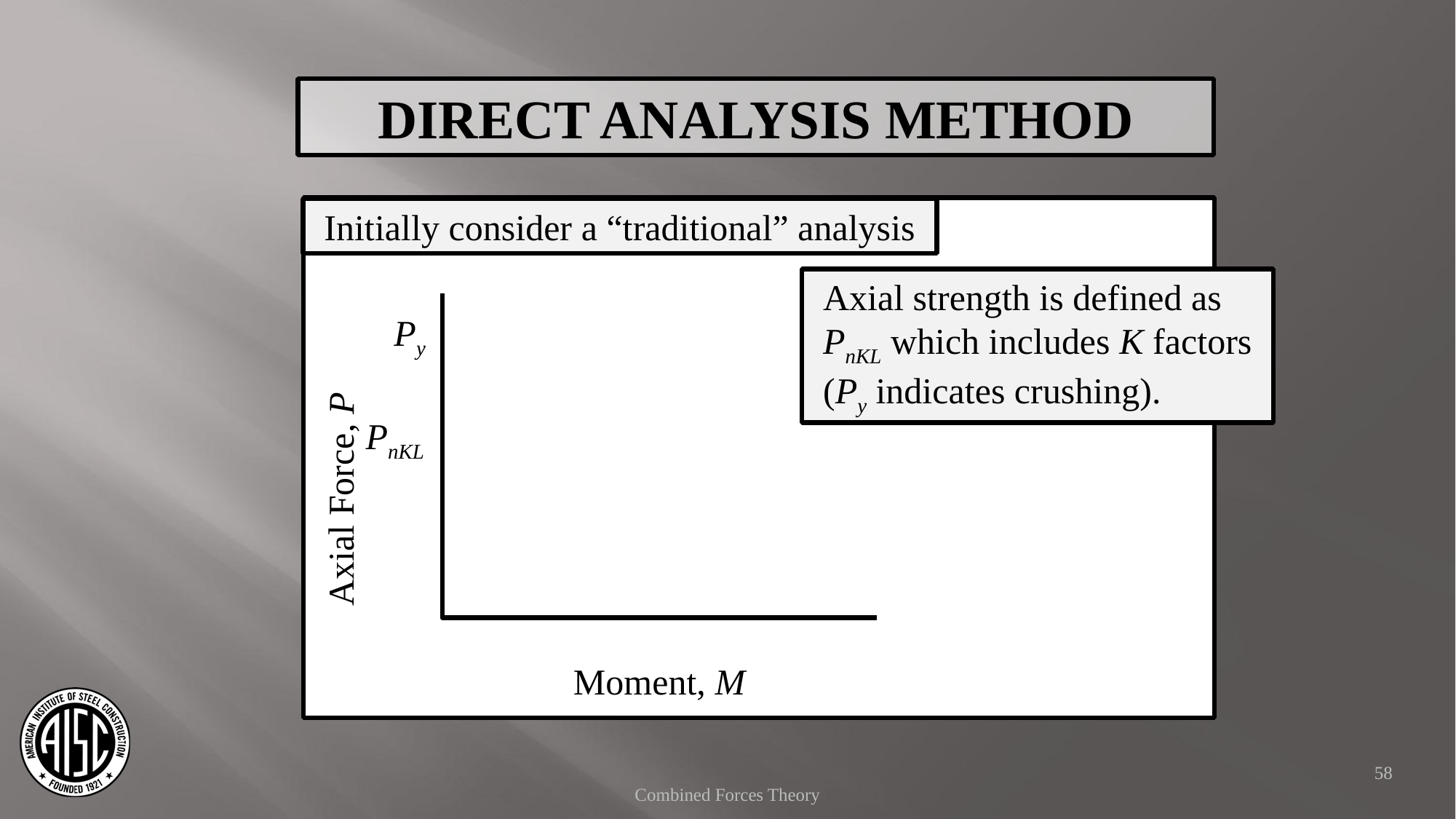

DIRECT ANALYSIS METHOD

Initially consider a “traditional” analysis
Axial strength is defined as PnKL which includes K factors (Py indicates crushing).

Py
Axial Force, P
PnKL
Moment, M
58
Combined Forces Theory